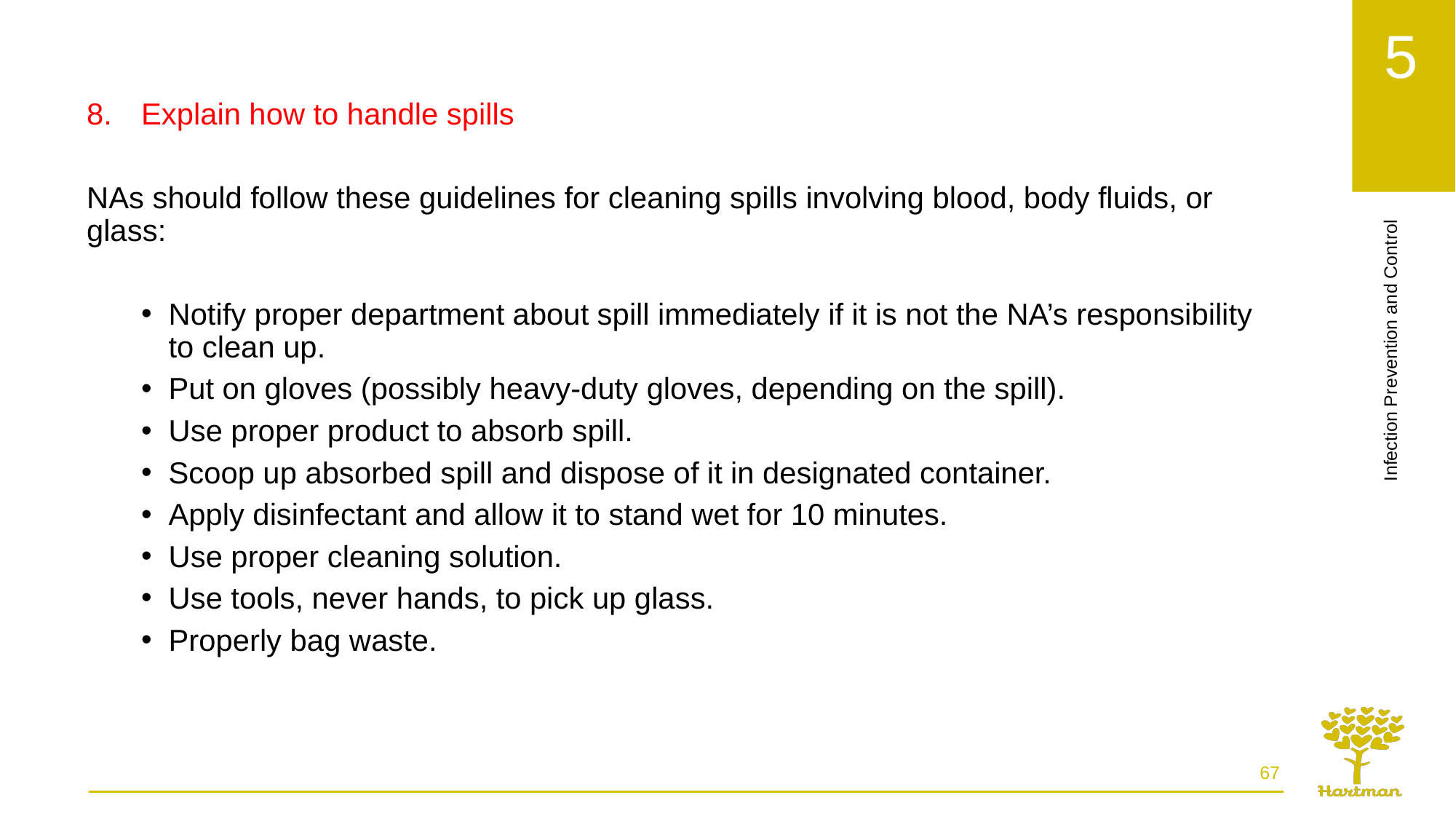

Explain how to handle spills

NAs should follow these guidelines for cleaning spills involving blood, body fluids, or glass:

Notify proper department about spill immediately if it is not the NA’s responsibility to clean up.
Put on gloves (possibly heavy-duty gloves, depending on the spill).
Use proper product to absorb spill.
Scoop up absorbed spill and dispose of it in designated container.
Apply disinfectant and allow it to stand wet for 10 minutes.
Use proper cleaning solution.
Use tools, never hands, to pick up glass.
Properly bag waste.

67